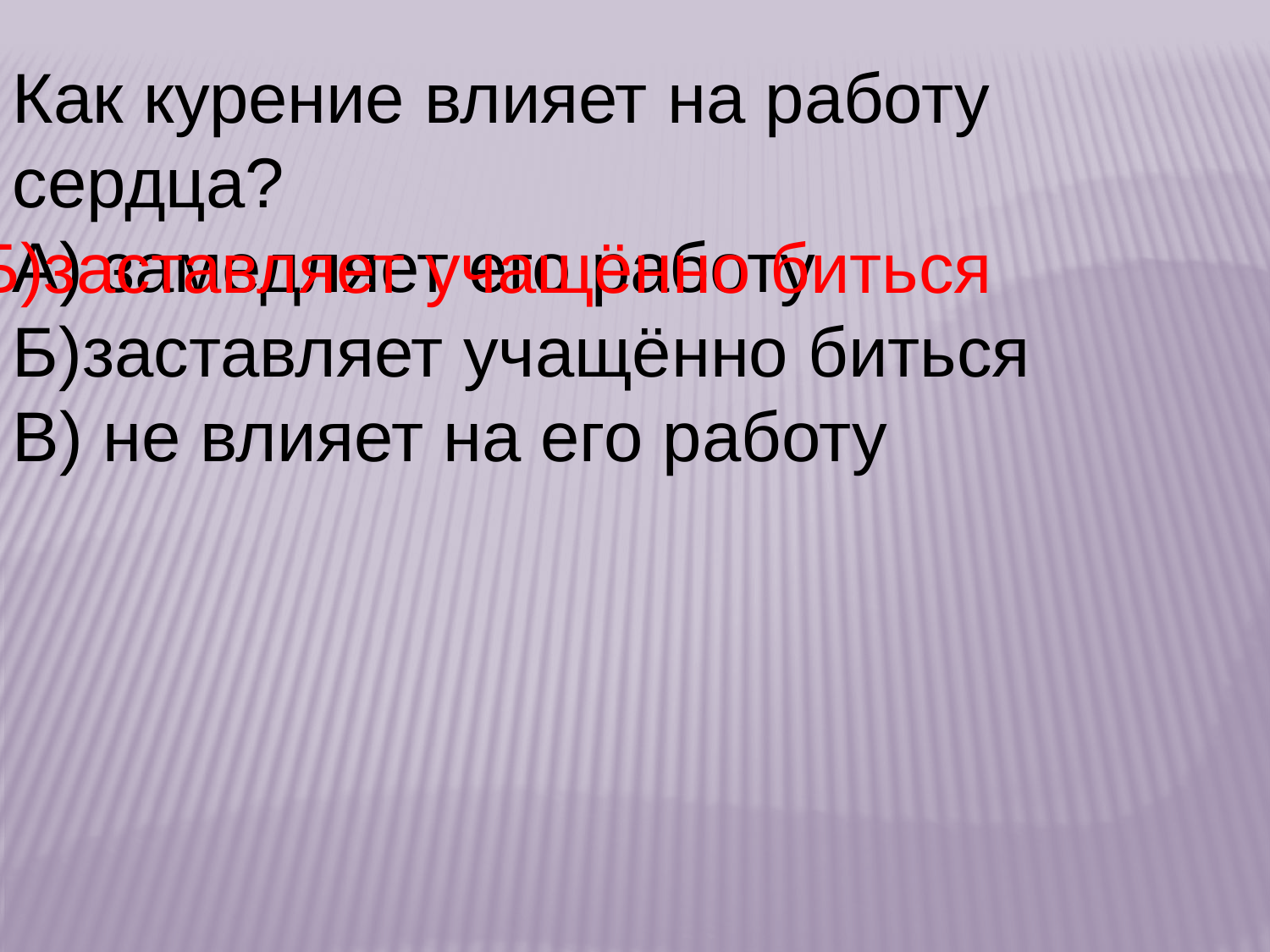

Как курение влияет на работу сердца?
А) замедляет его работу
Б)заставляет учащённо биться
В) не влияет на его работу
Б)заставляет учащённо биться